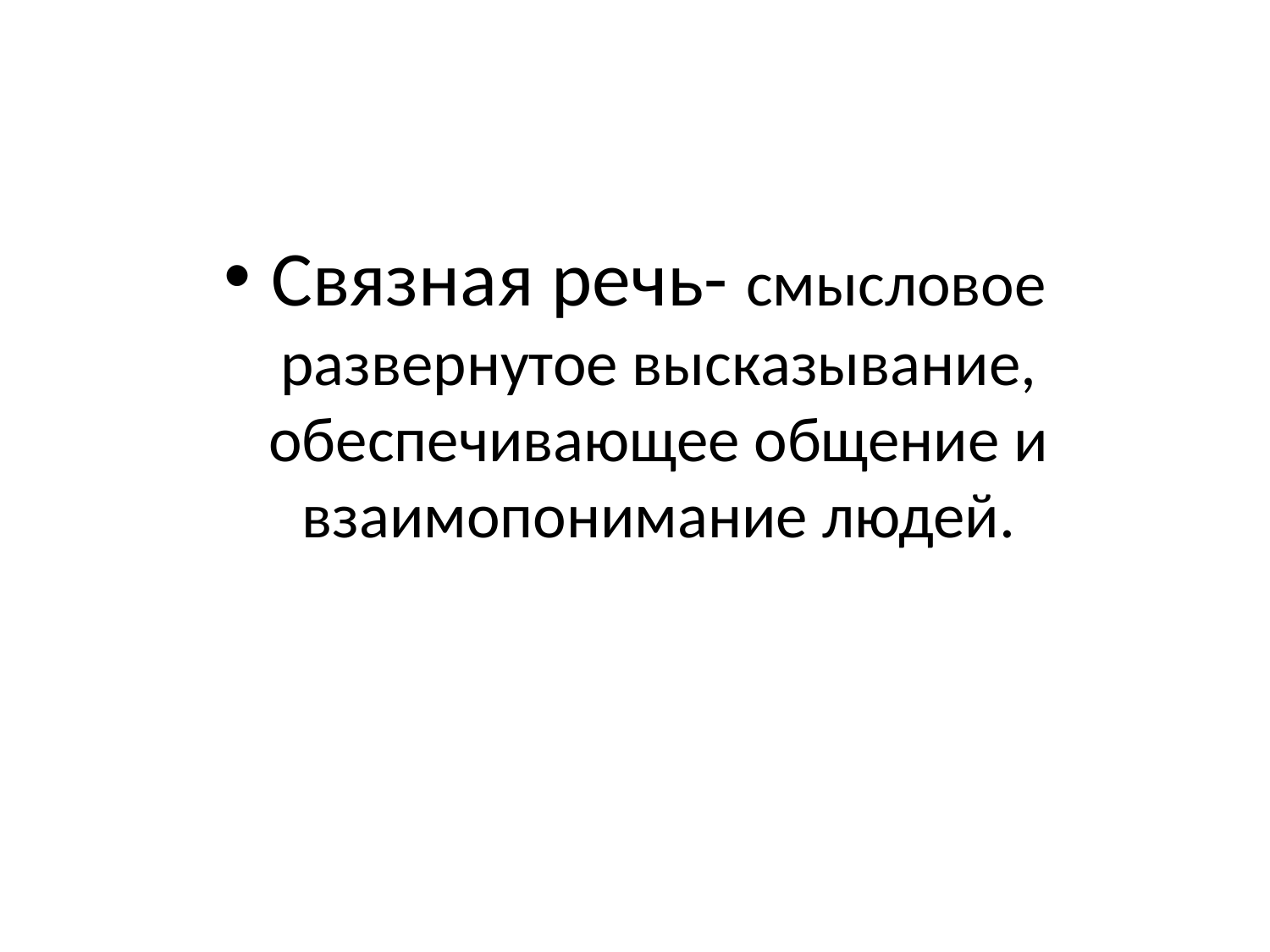

Связная речь- смысловое развернутое высказывание, обеспечивающее общение и взаимопонимание людей.
#